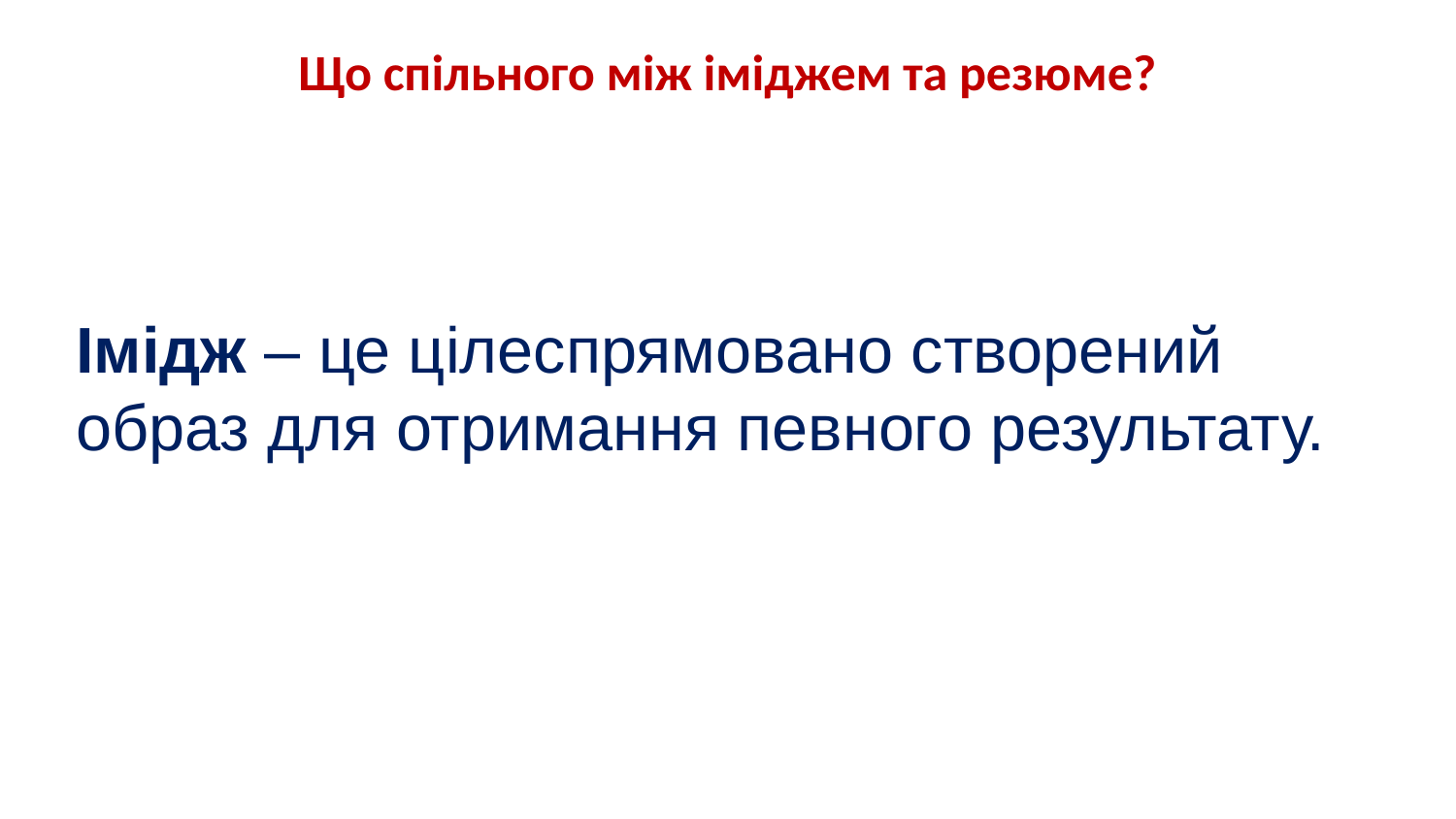

# Що спільного між іміджем та резюме?
Імідж – це цілеспрямовано створений образ для отримання певного результату.